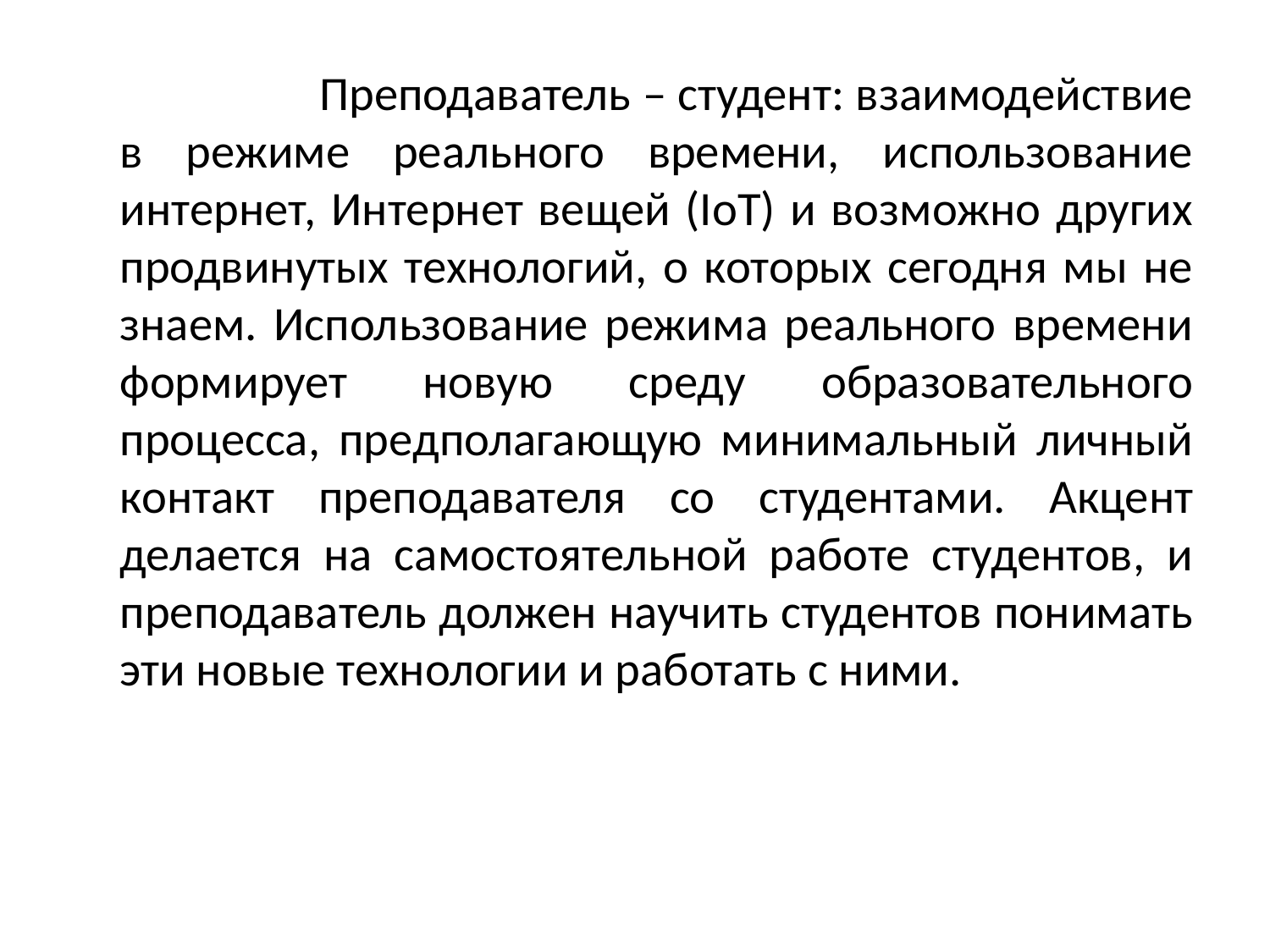

Преподаватель – студент: взаимодействие в режиме реального времени, использование интернет, Интернет вещей (IoT) и возможно других продвинутых технологий, о которых сегодня мы не знаем. Использование режима реального времени формирует новую среду образовательного процесса, предполагающую минимальный личный контакт преподавателя со студентами. Акцент делается на самостоятельной работе студентов, и преподаватель должен научить студентов понимать эти новые технологии и работать с ними.